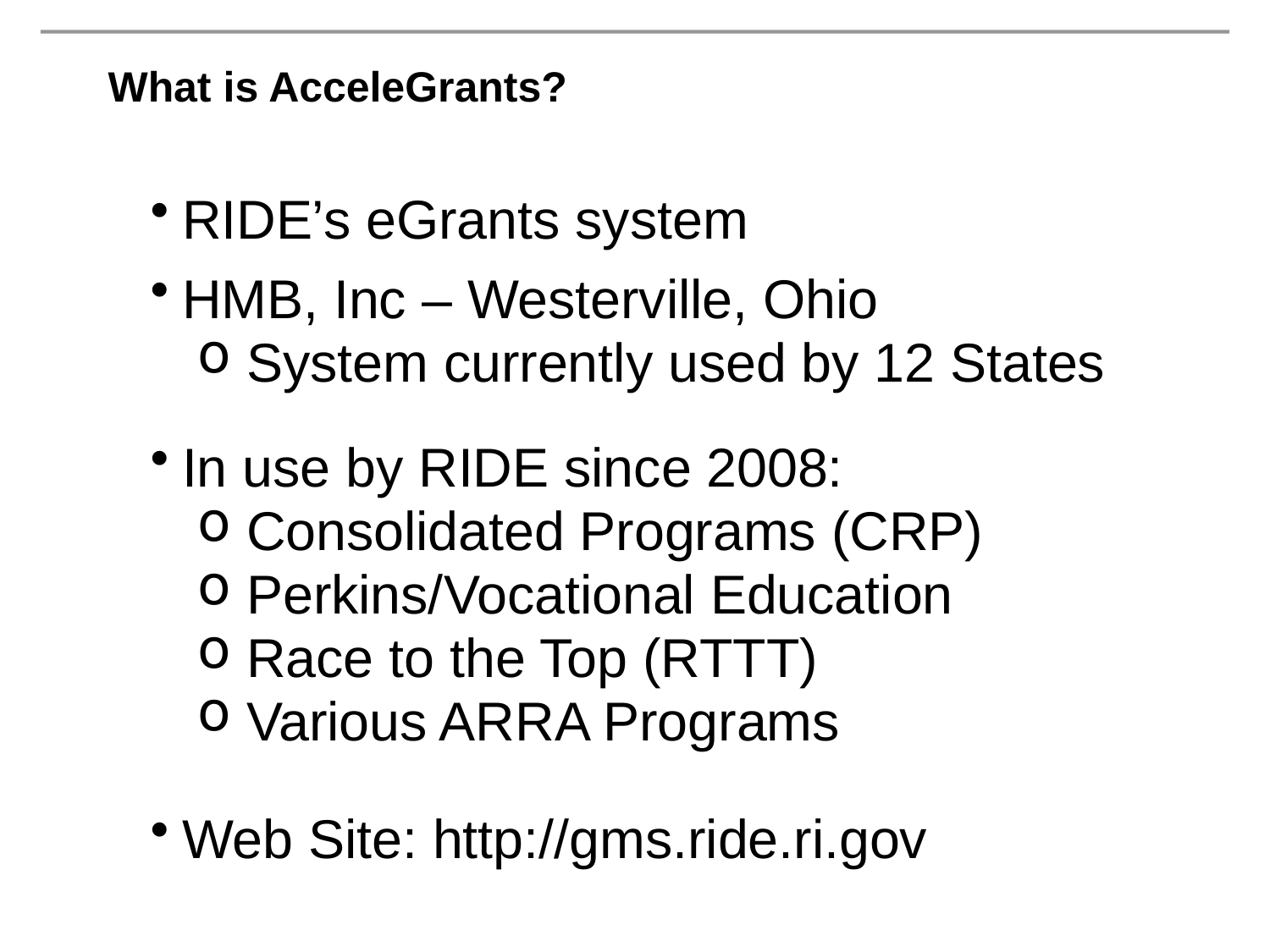

# What is AcceleGrants?
RIDE’s eGrants system

HMB, Inc – Westerville, Ohio
 System currently used by 12 States

In use by RIDE since 2008:
 Consolidated Programs (CRP)
 Perkins/Vocational Education
 Race to the Top (RTTT)
 Various ARRA Programs

Web Site: http://gms.ride.ri.gov